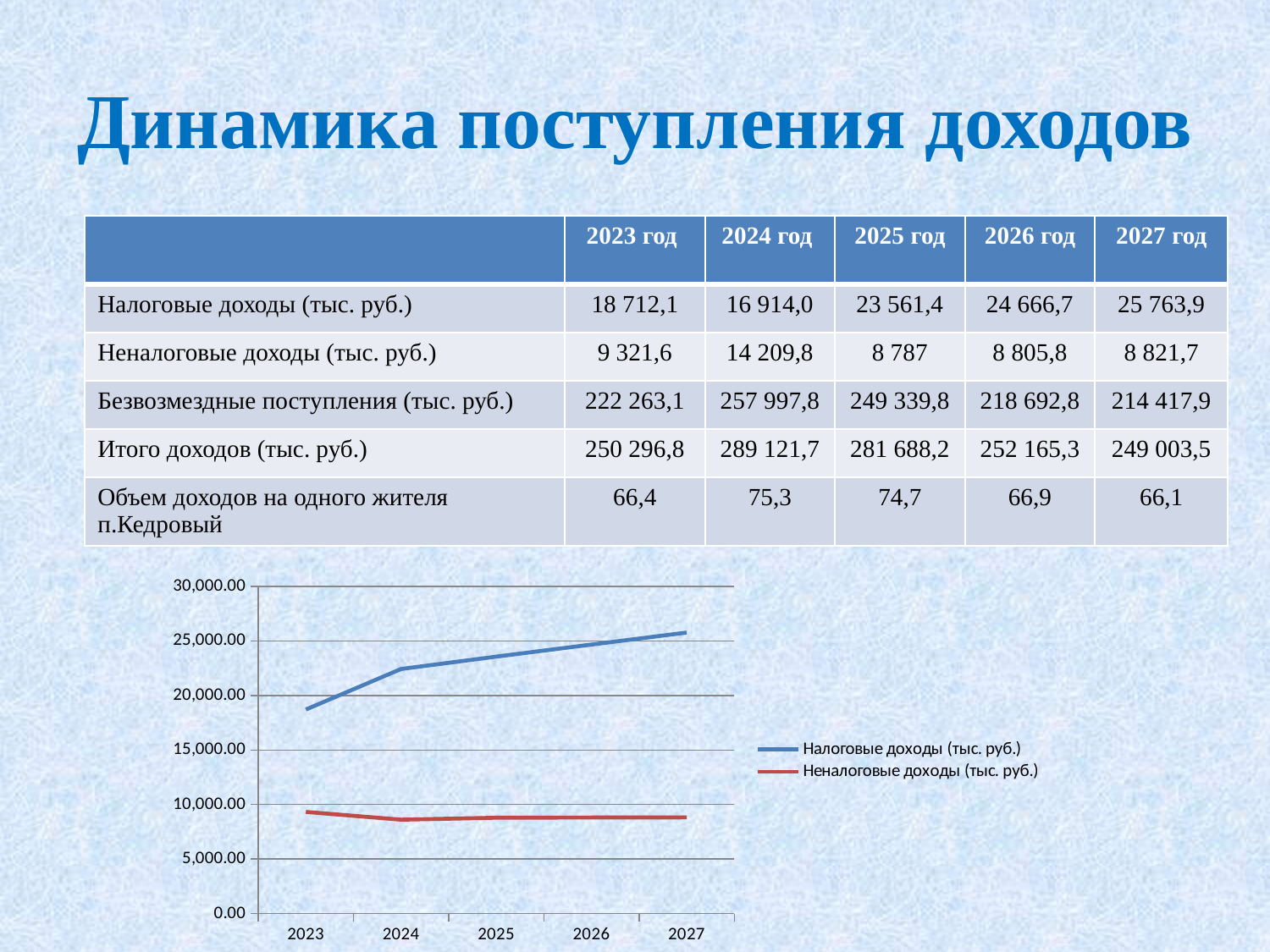

# Динамика поступления доходов
|  | 2023 год | 2024 год | 2025 год | 2026 год | 2027 год |
| --- | --- | --- | --- | --- | --- |
| Налоговые доходы (тыс. руб.) | 18 712,1 | 16 914,0 | 23 561,4 | 24 666,7 | 25 763,9 |
| Неналоговые доходы (тыс. руб.) | 9 321,6 | 14 209,8 | 8 787 | 8 805,8 | 8 821,7 |
| Безвозмездные поступления (тыс. руб.) | 222 263,1 | 257 997,8 | 249 339,8 | 218 692,8 | 214 417,9 |
| Итого доходов (тыс. руб.) | 250 296,8 | 289 121,7 | 281 688,2 | 252 165,3 | 249 003,5 |
| Объем доходов на одного жителя п.Кедровый | 66,4 | 75,3 | 74,7 | 66,9 | 66,1 |

### Chart

| Category | Налоговые доходы (тыс. руб.) | Неналоговые доходы (тыс. руб.) |
|---|---|---|
| 2023 | 18712.1 | 9321.6 |
| 2024 | 22423.3 | 8611.3 |
| 2025 | 23561.4 | 8787.0 |
| 2026 | 24666.7 | 8805.8 |
| 2027 | 25763.9 | 8821.7 |